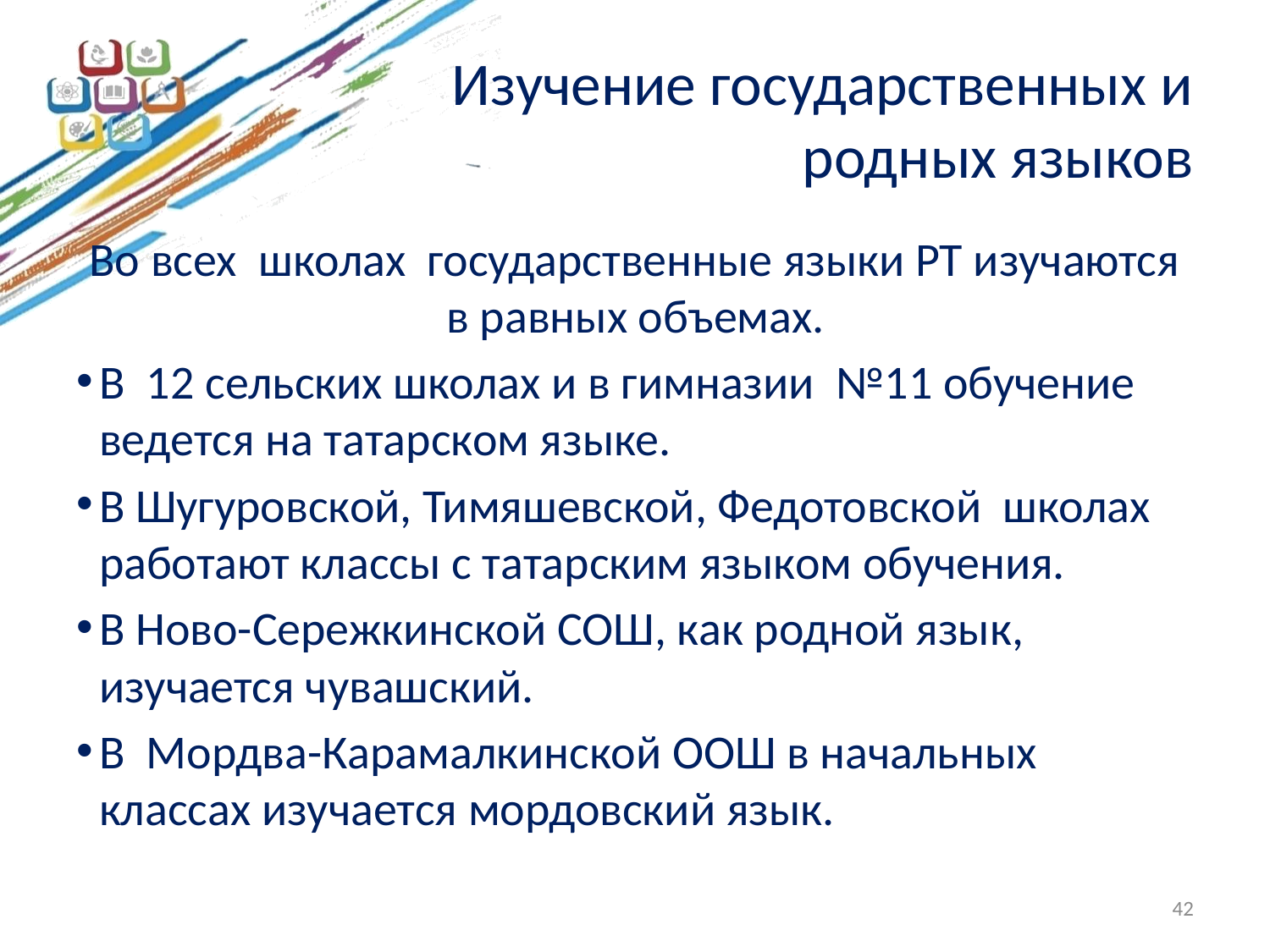

# Изучение государственных и родных языков
Во всех  школах  государственные языки РТ изучаются в равных объемах.
В  12 сельских школах и в гимназии  №11 обучение ведется на татарском языке.
В Шугуровской, Тимяшевской, Федотовской  школах работают классы с татарским языком обучения.
В Ново-Сережкинской СОШ, как родной язык, изучается чувашский.
В  Мордва-Карамалкинской ООШ в начальных классах изучается мордовский язык.
42